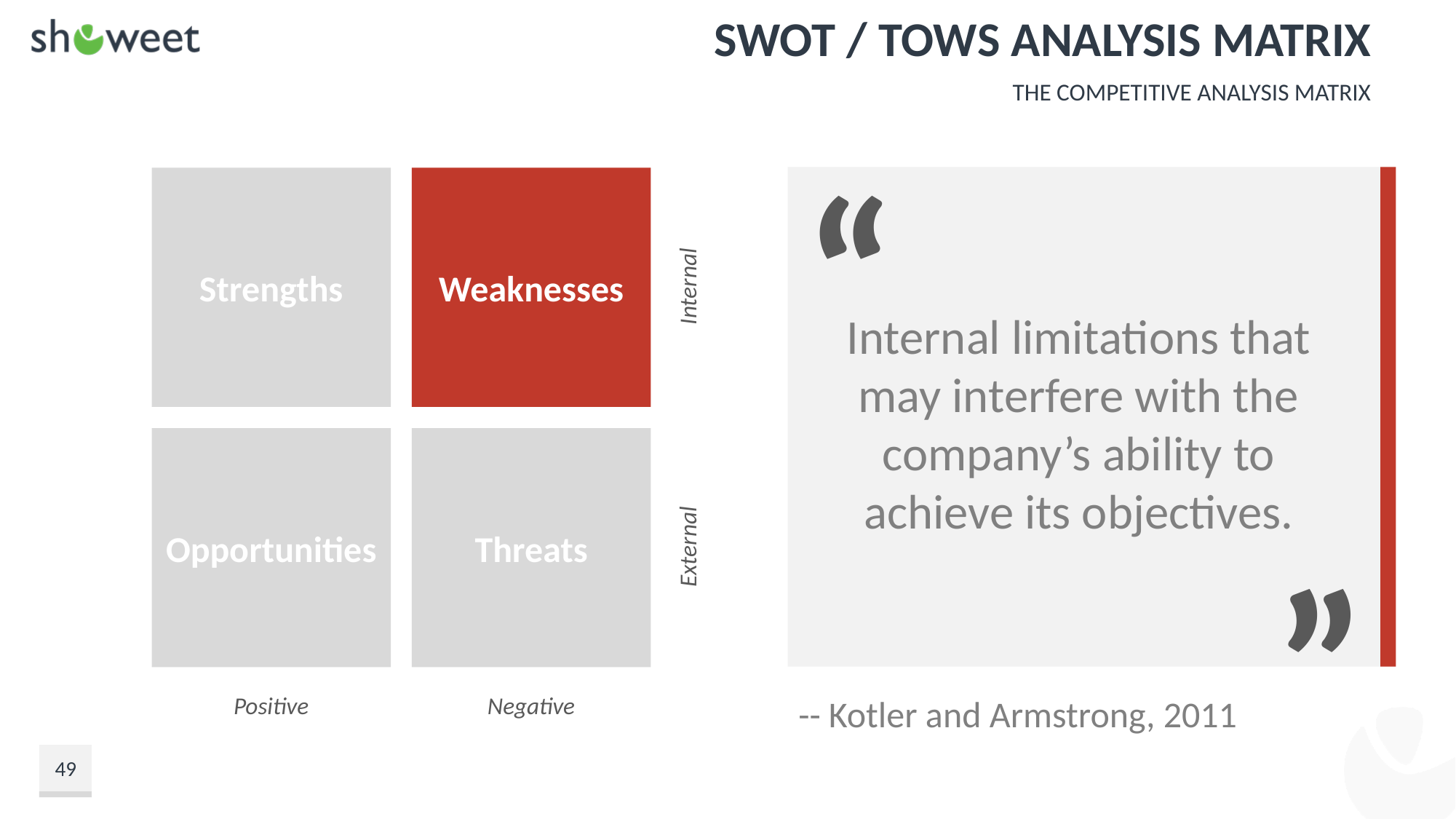

# SWOT / TOWS Analysis Matrix
The Competitive Analysis Matrix
“

Internal
Strengths
Weaknesses

External
Threats
Opportunities
Positive
Negative
Internal limitations that may interfere with the company’s ability to achieve its objectives.

”
-- Kotler and Armstrong, 2011
49